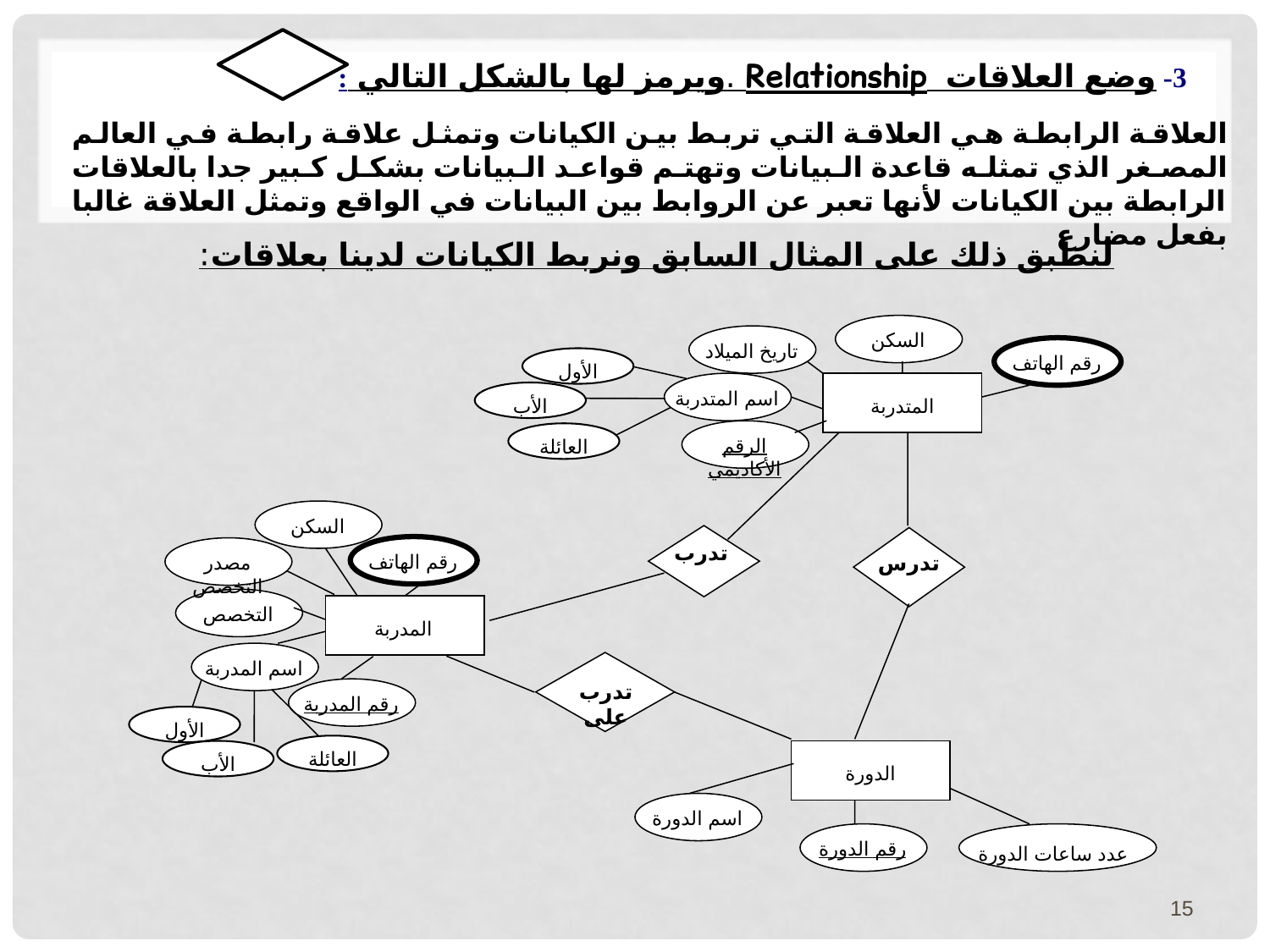

3- وضع العلاقات  Relationship .ويرمز لها بالشكل التالي :
العلاقة الرابطة هي العلاقة التي تربط بين الكيانات وتمثل علاقة رابطة في العالم المصغر الذي تمثله قاعدة البيانات وتهتم قواعد البيانات بشكل كبير جدا بالعلاقات الرابطة بين الكيانات لأنها تعبر عن الروابط بين البيانات في الواقع وتمثل العلاقة غالبا بفعل مضارع
لنطبق ذلك على المثال السابق ونربط الكيانات لدينا بعلاقات:

السكن

تاريخ الميلاد

رقم الهاتف

اسم المتدربة

المتدربة

الرقم الأكاديمي

الأول

الأب

العائلة

السكن

رقم الهاتف

مصدر التخصص

التخصص

المدربة

اسم المدربة

رقم المدربة

الأول
العائلة
الأب

الدورة

اسم الدورة

رقم الدورة

عدد ساعات الدورة

تدرس

تدرب

تدرب على

15